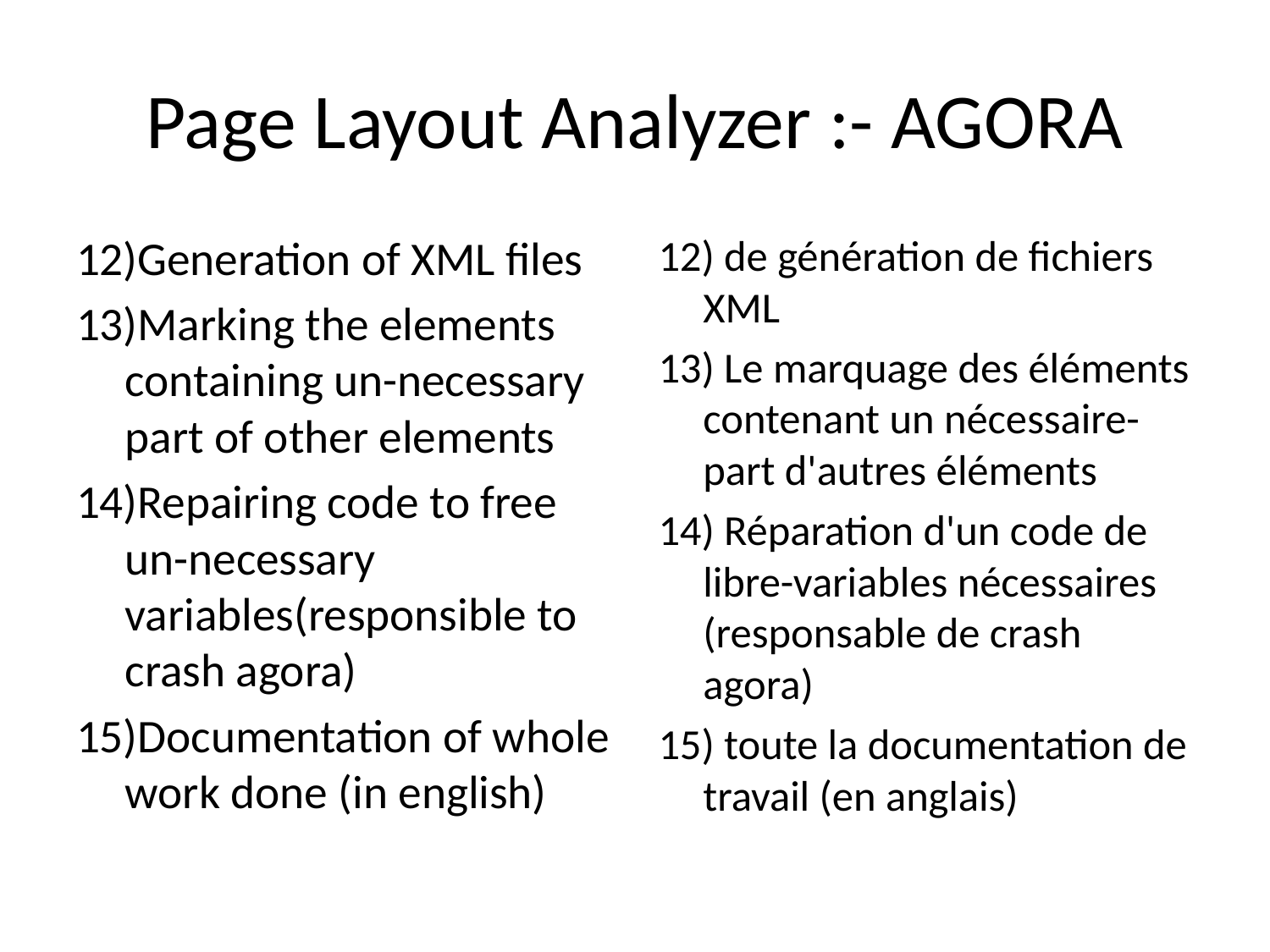

# Page Layout Analyzer :- AGORA
12)Generation of XML files
13)Marking the elements containing un-necessary part of other elements
14)Repairing code to free un-necessary variables(responsible to crash agora)
15)Documentation of whole work done (in english)

12) de génération de fichiers XML
13) Le marquage des éléments contenant un nécessaire-part d'autres éléments
14) Réparation d'un code de libre-variables nécessaires (responsable de crash agora)
15) toute la documentation de travail (en anglais)